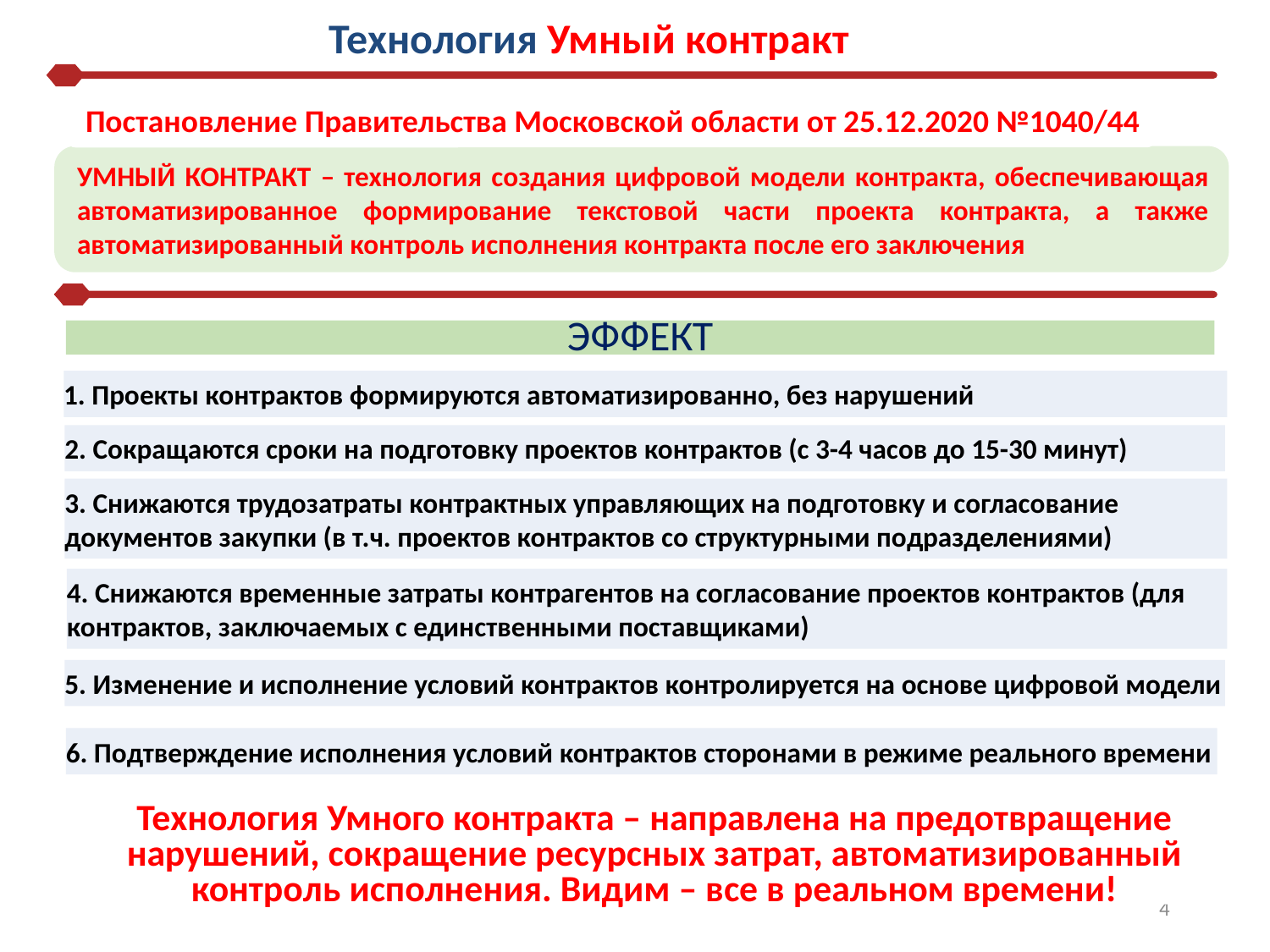

Технология Умный контракт

Постановление Правительства Московской области от 25.12.2020 №1040/44
УМНЫЙ КОНТРАКТ – технология создания цифровой модели контракта, обеспечивающая автоматизированное формирование текстовой части проекта контракта, а также автоматизированный контроль исполнения контракта после его заключения

ЭФФЕКТ
1. Проекты контрактов формируются автоматизированно, без нарушений
2. Сокращаются сроки на подготовку проектов контрактов (с 3-4 часов до 15-30 минут)
3. Снижаются трудозатраты контрактных управляющих на подготовку и согласование документов закупки (в т.ч. проектов контрактов со структурными подразделениями)
4. Снижаются временные затраты контрагентов на согласование проектов контрактов (для контрактов, заключаемых с единственными поставщиками)
5. Изменение и исполнение условий контрактов контролируется на основе цифровой модели
6. Подтверждение исполнения условий контрактов сторонами в режиме реального времени
Технология Умного контракта – направлена на предотвращение нарушений, сокращение ресурсных затрат, автоматизированный контроль исполнения. Видим – все в реальном времени!
4